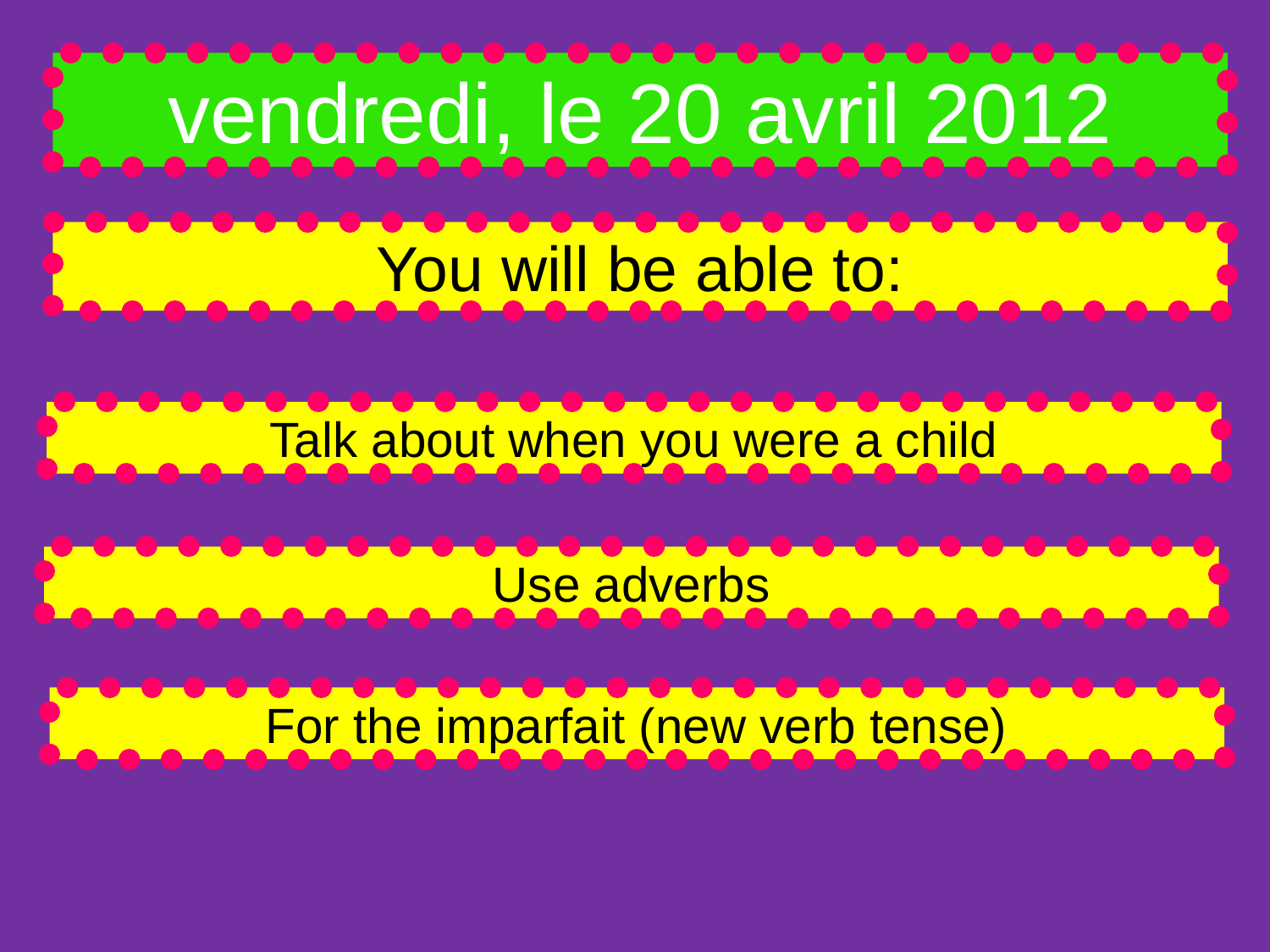

vendredi, le 20 avril 2012
You will be able to:
Talk about when you were a child
Use adverbs
For the imparfait (new verb tense)